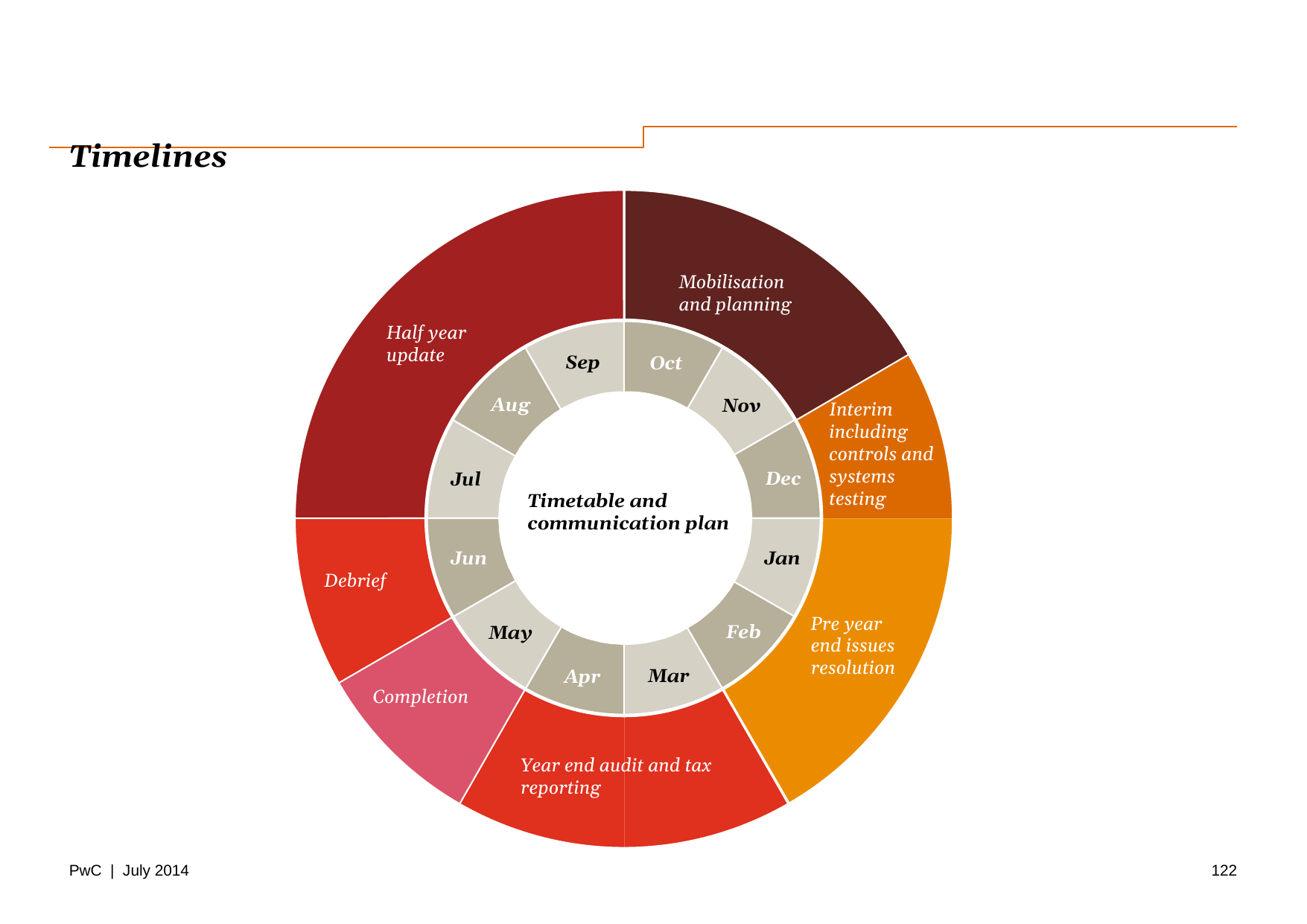

# Timelines

Mobilisation and planning

Half year update

Sep
Oct

Aug
Nov
Interim including controls and systems testing

Dec
Jul
Timetable and communication plan

Jun
Jan

Debrief

Pre year end issues resolution

Feb
May
Mar
Apr
Completion

Year end audit and tax reporting
122